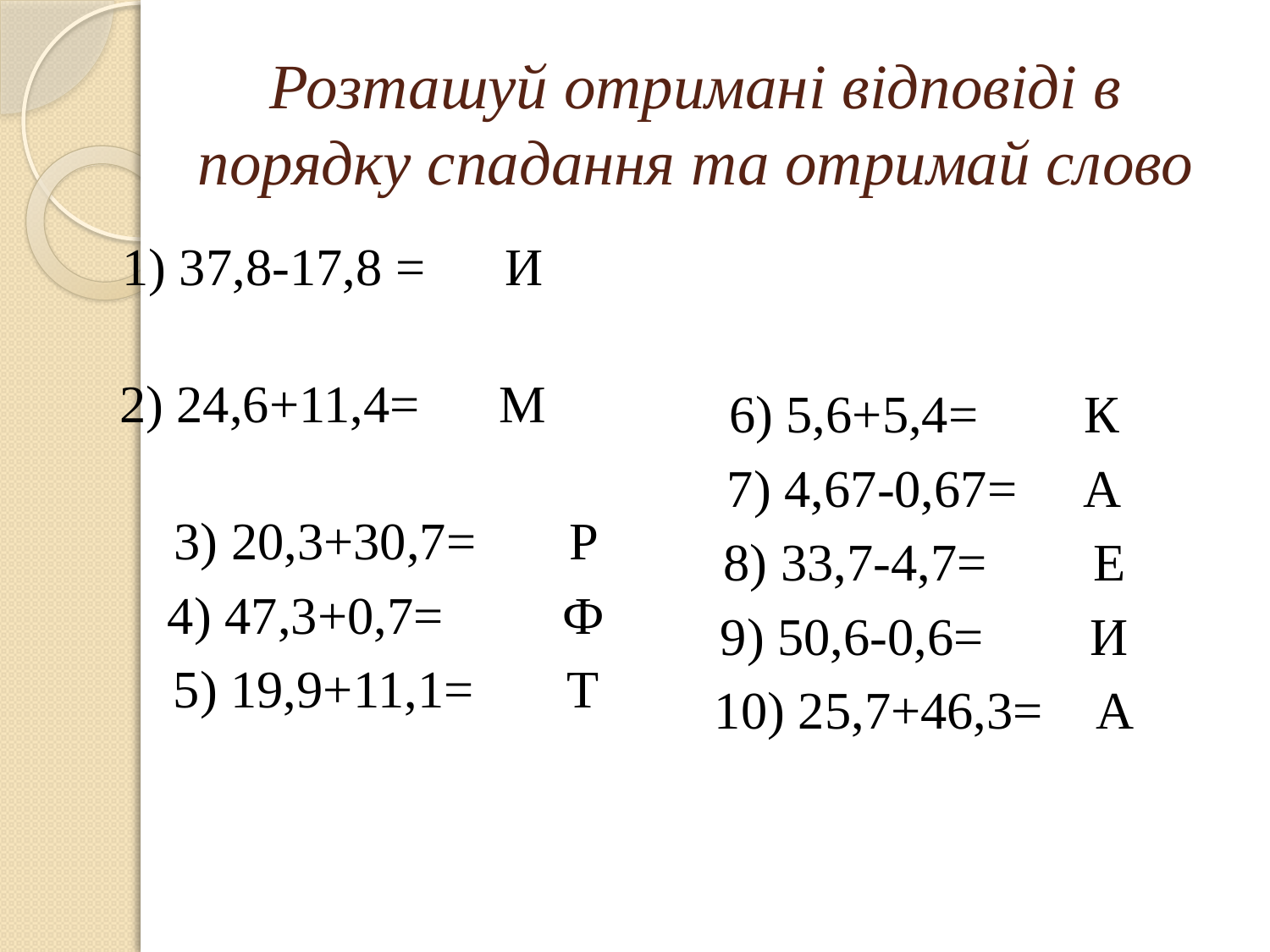

# Розташуй отримані відповіді в порядку спадання та отримай слово
1) 37,8-17,8 =      И
2) 24,6+11,4=      М
3) 20,3+30,7=       Р
4) 47,3+0,7=         Ф
5) 19,9+11,1=       Т

6) 5,6+5,4=        К
7) 4,67-0,67=     А
8) 33,7-4,7=        Е
9) 50,6-0,6=        И
10) 25,7+46,3=    А